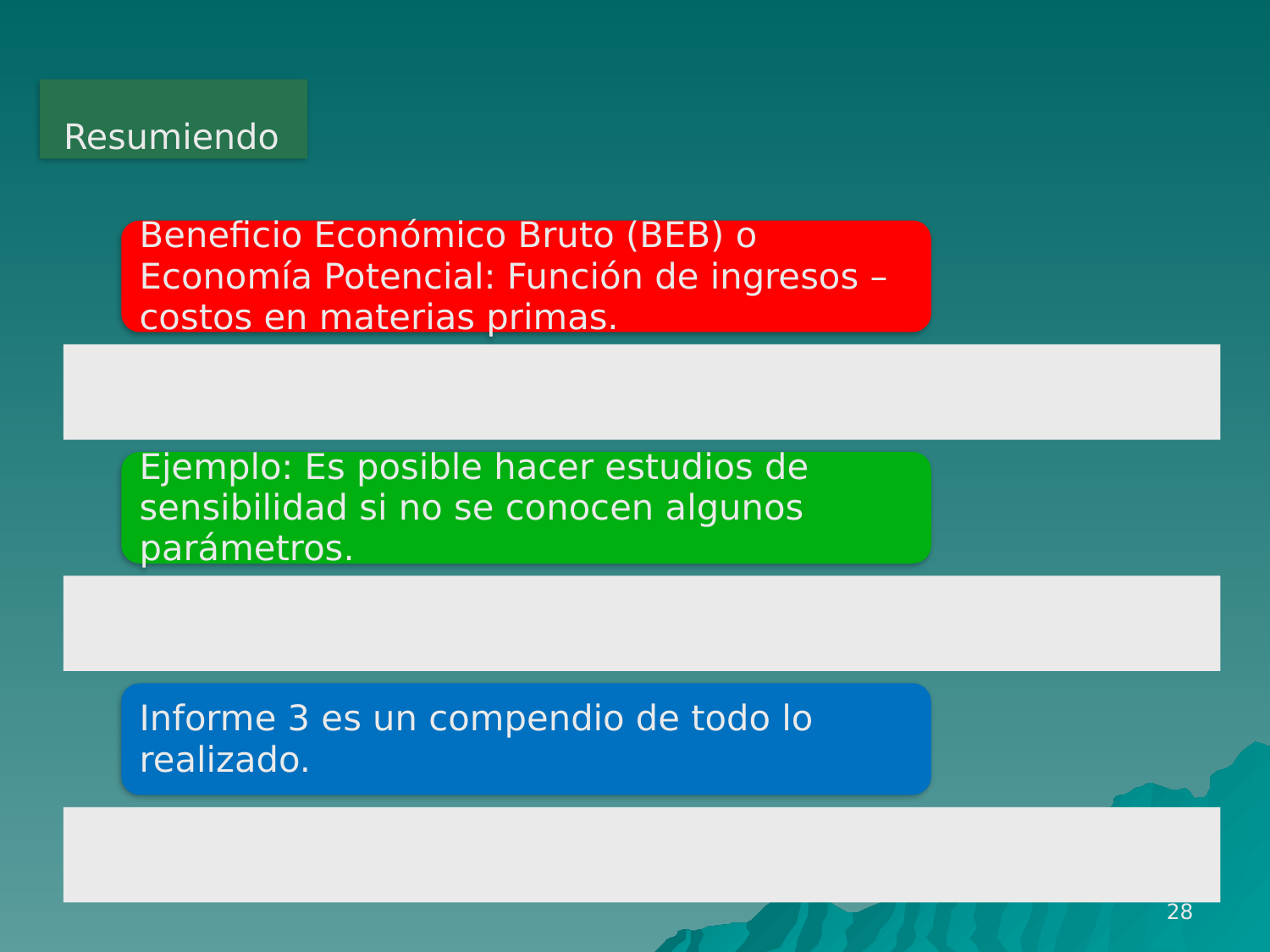

Resumiendo
Beneficio Económico Bruto (BEB) o Economía Potencial: Función de ingresos – costos en materias primas.
Ejemplo: Es posible hacer estudios de sensibilidad si no se conocen algunos parámetros.
Informe 3 es un compendio de todo lo realizado.
28